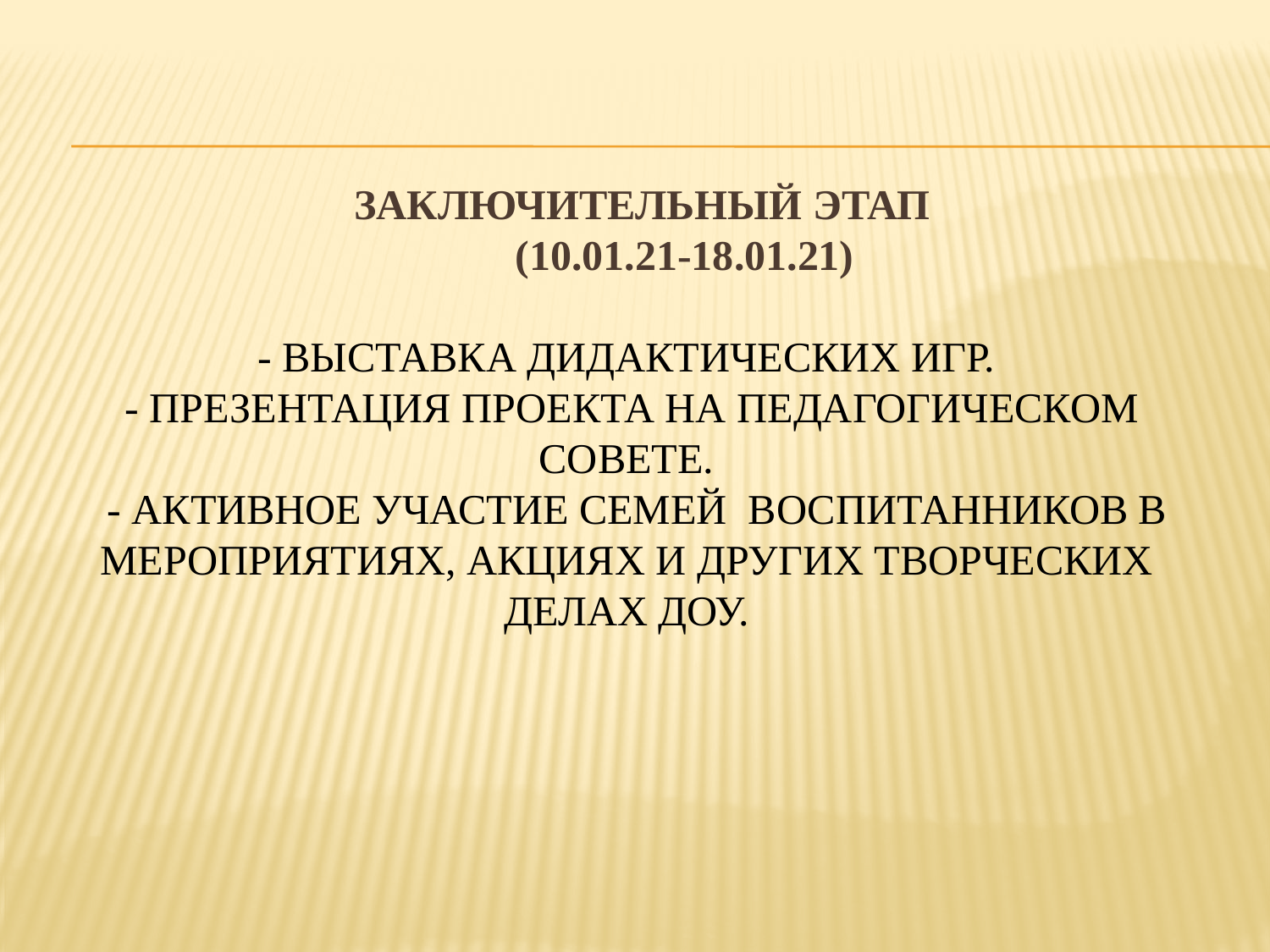

# Заключительный этап (10.01.21-18.01.21) - выставка дидактических игр. - Презентация проекта на педагогическом совете. - Активное участие семей  воспитанников в мероприятиях, акциях и других творческих делах ДОУ.